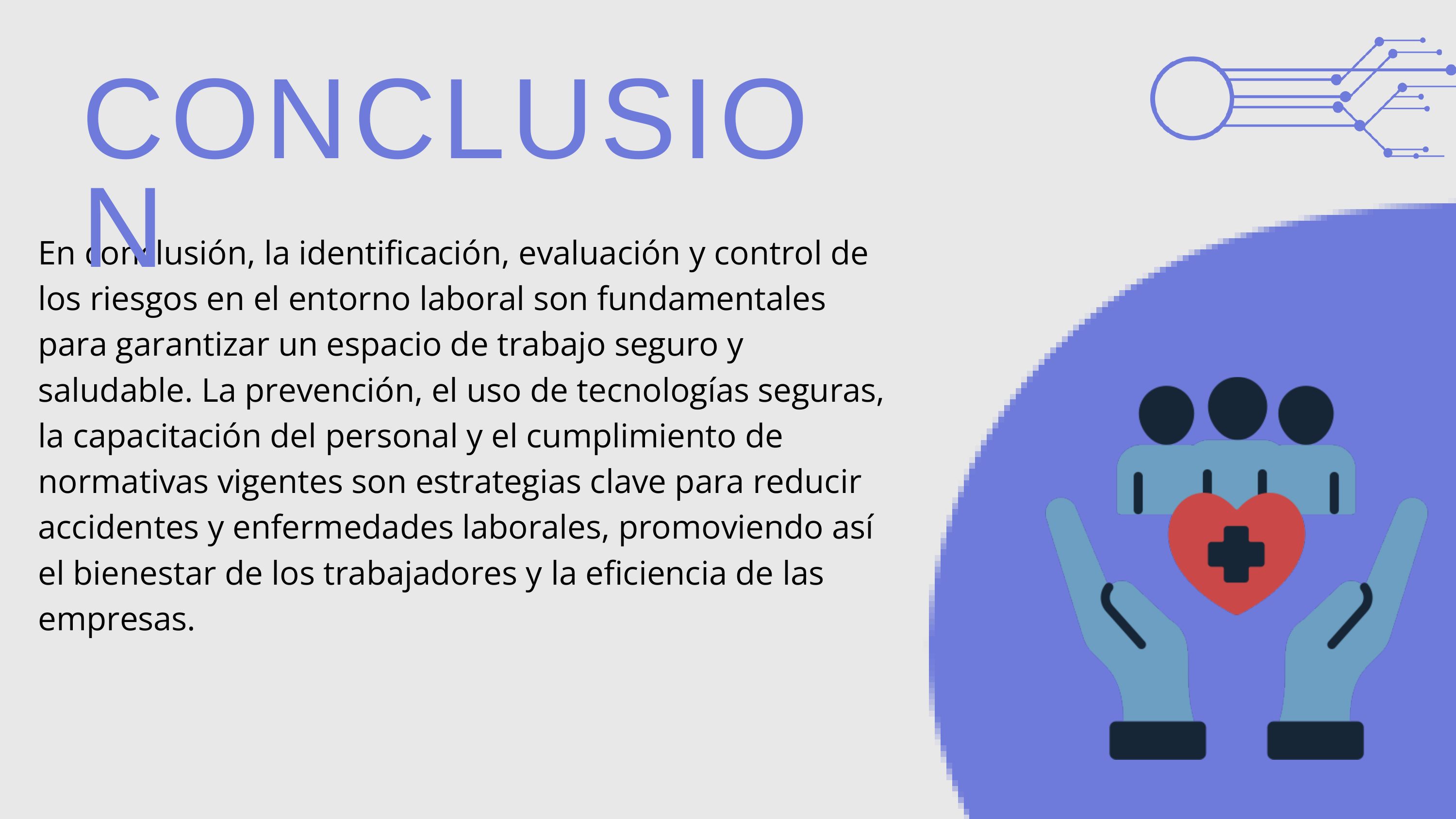

CONCLUSION

En conclusión, la identificación, evaluación y control de los riesgos en el entorno laboral son fundamentales para garantizar un espacio de trabajo seguro y saludable. La prevención, el uso de tecnologías seguras, la capacitación del personal y el cumplimiento de normativas vigentes son estrategias clave para reducir accidentes y enfermedades laborales, promoviendo así el bienestar de los trabajadores y la eficiencia de las empresas.